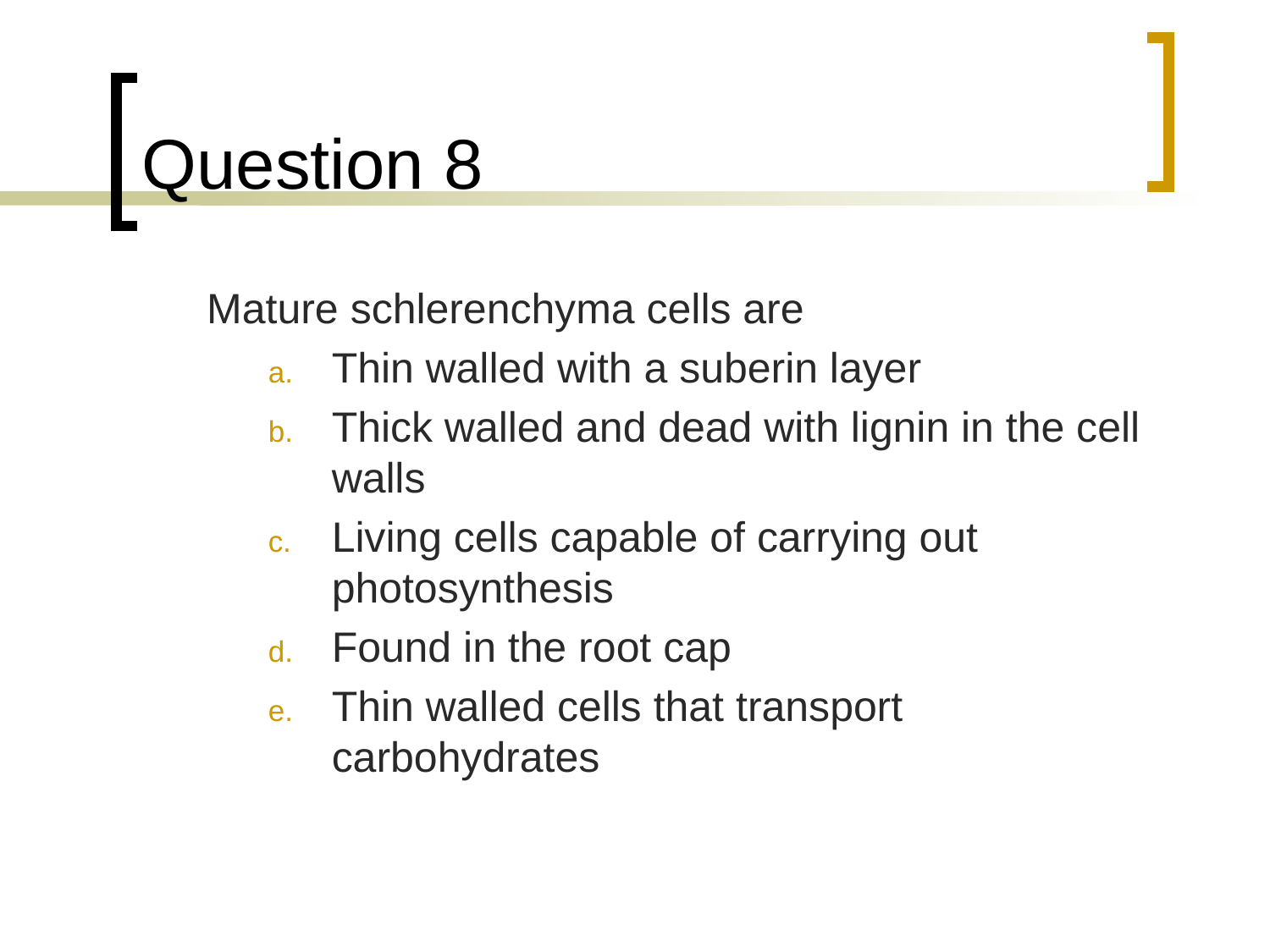

# Question 8
	Mature schlerenchyma cells are
Thin walled with a suberin layer
Thick walled and dead with lignin in the cell walls
Living cells capable of carrying out photosynthesis
Found in the root cap
Thin walled cells that transport carbohydrates